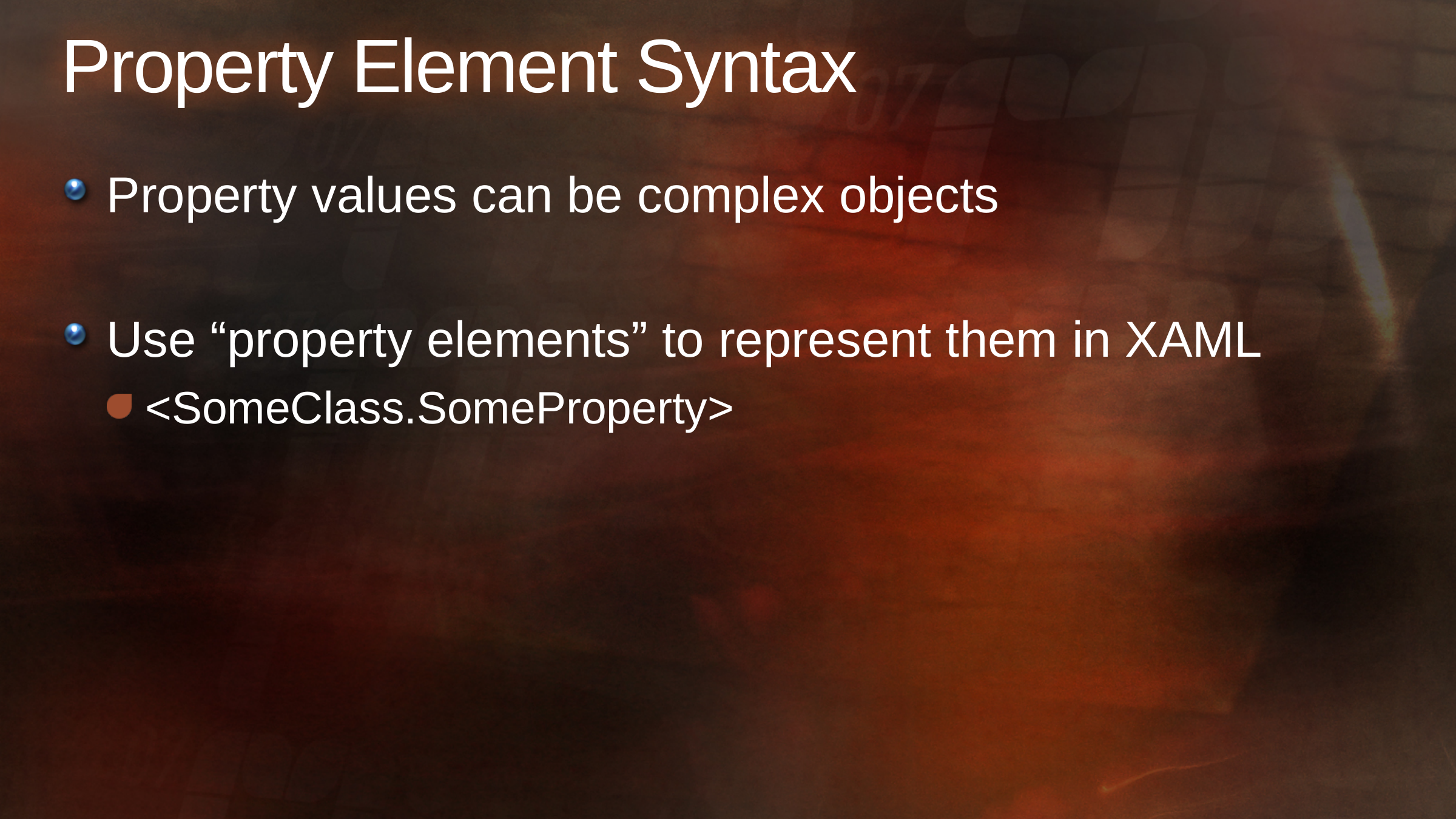

# Property Element Syntax
Property values can be complex objects

Use “property elements” to represent them in XAML
<SomeClass.SomeProperty>